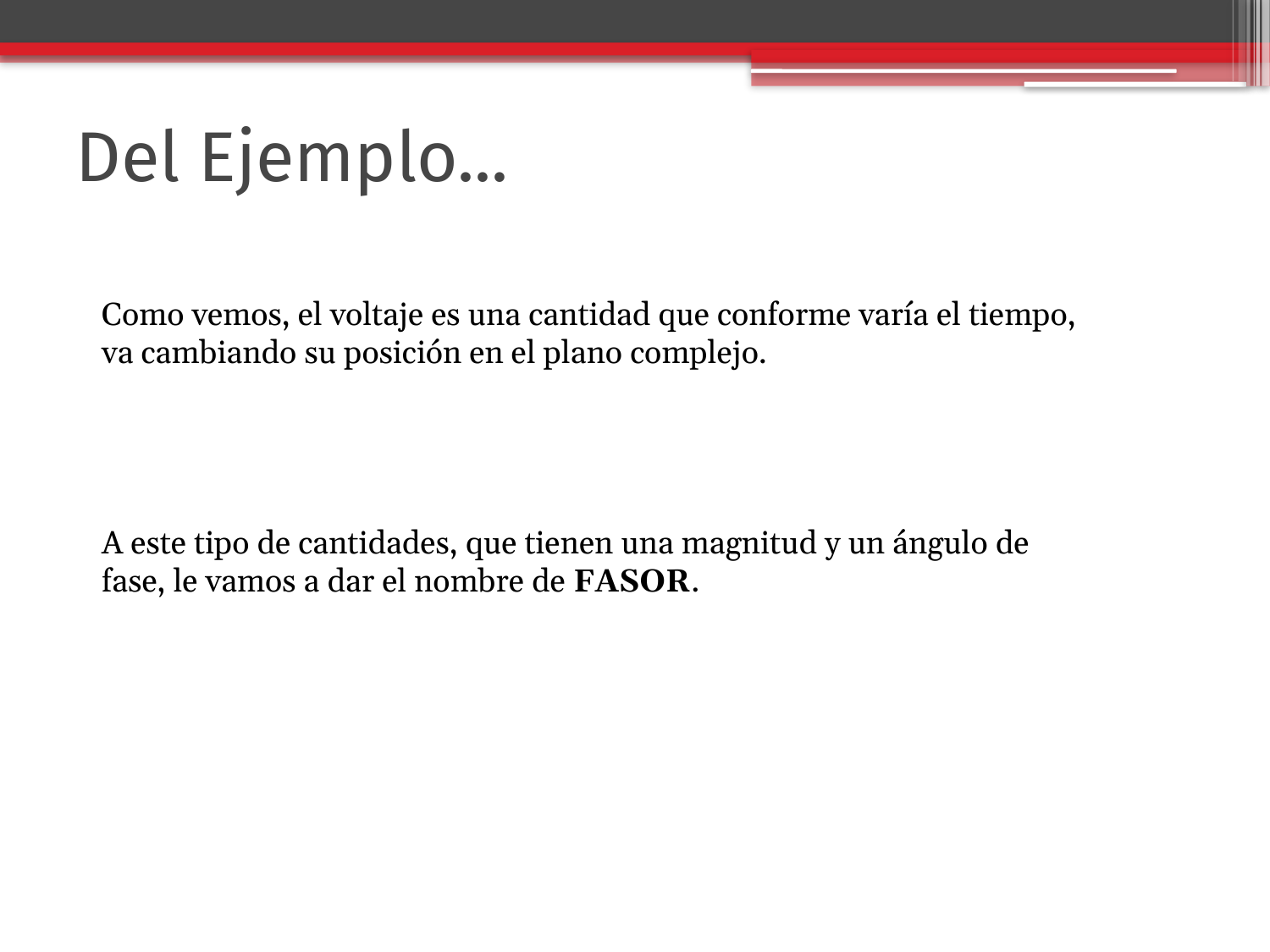

# Del Ejemplo...
Como vemos, el voltaje es una cantidad que conforme varía el tiempo, va cambiando su posición en el plano complejo.
A este tipo de cantidades, que tienen una magnitud y un ángulo de fase, le vamos a dar el nombre de FASOR.